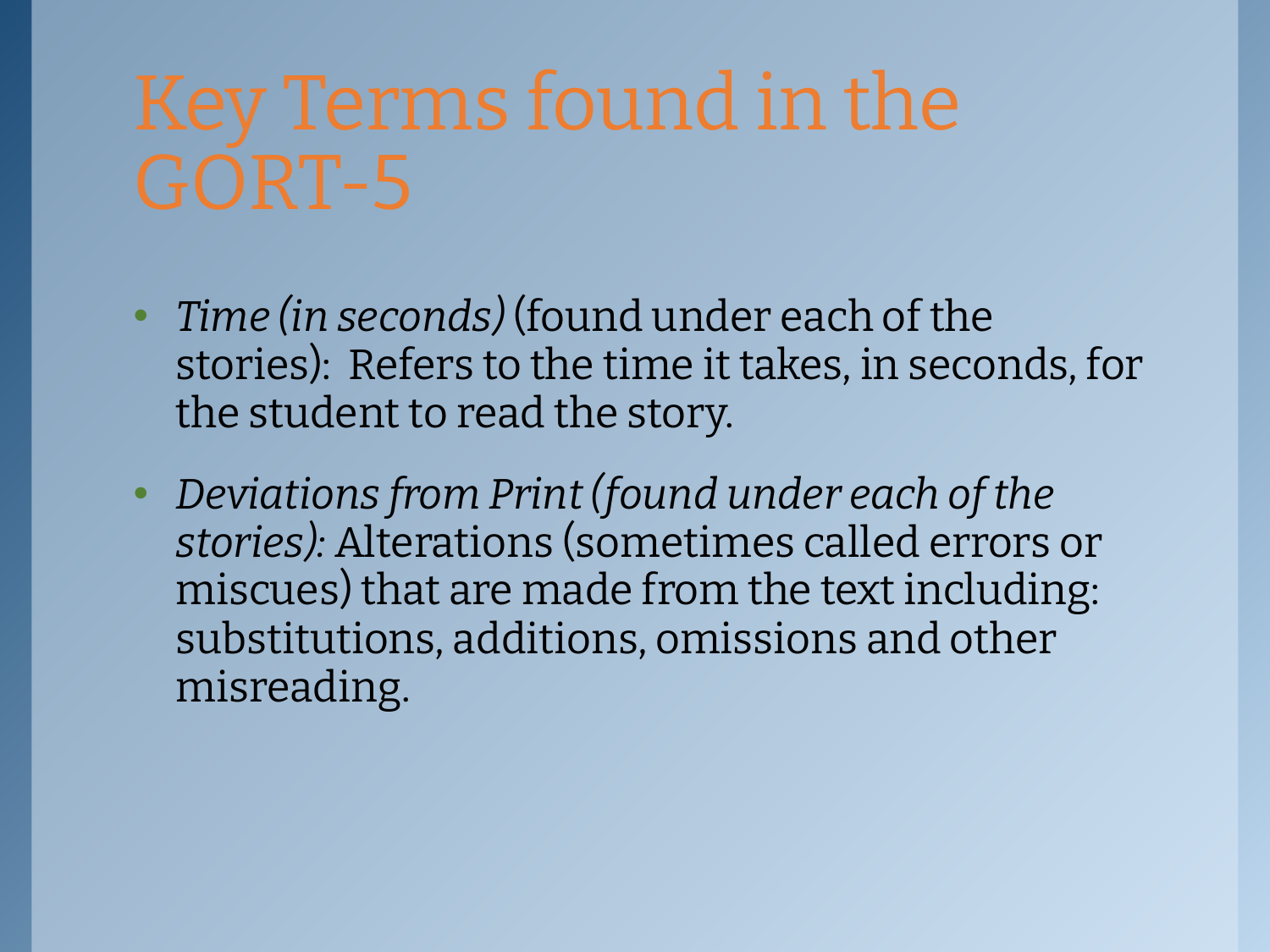

# Key Terms found in the GORT-5
Time (in seconds) (found under each of the stories):  Refers to the time it takes, in seconds, for the student to read the story.
Deviations from Print (found under each of the stories): Alterations (sometimes called errors or miscues) that are made from the text including: substitutions, additions, omissions and other misreading.